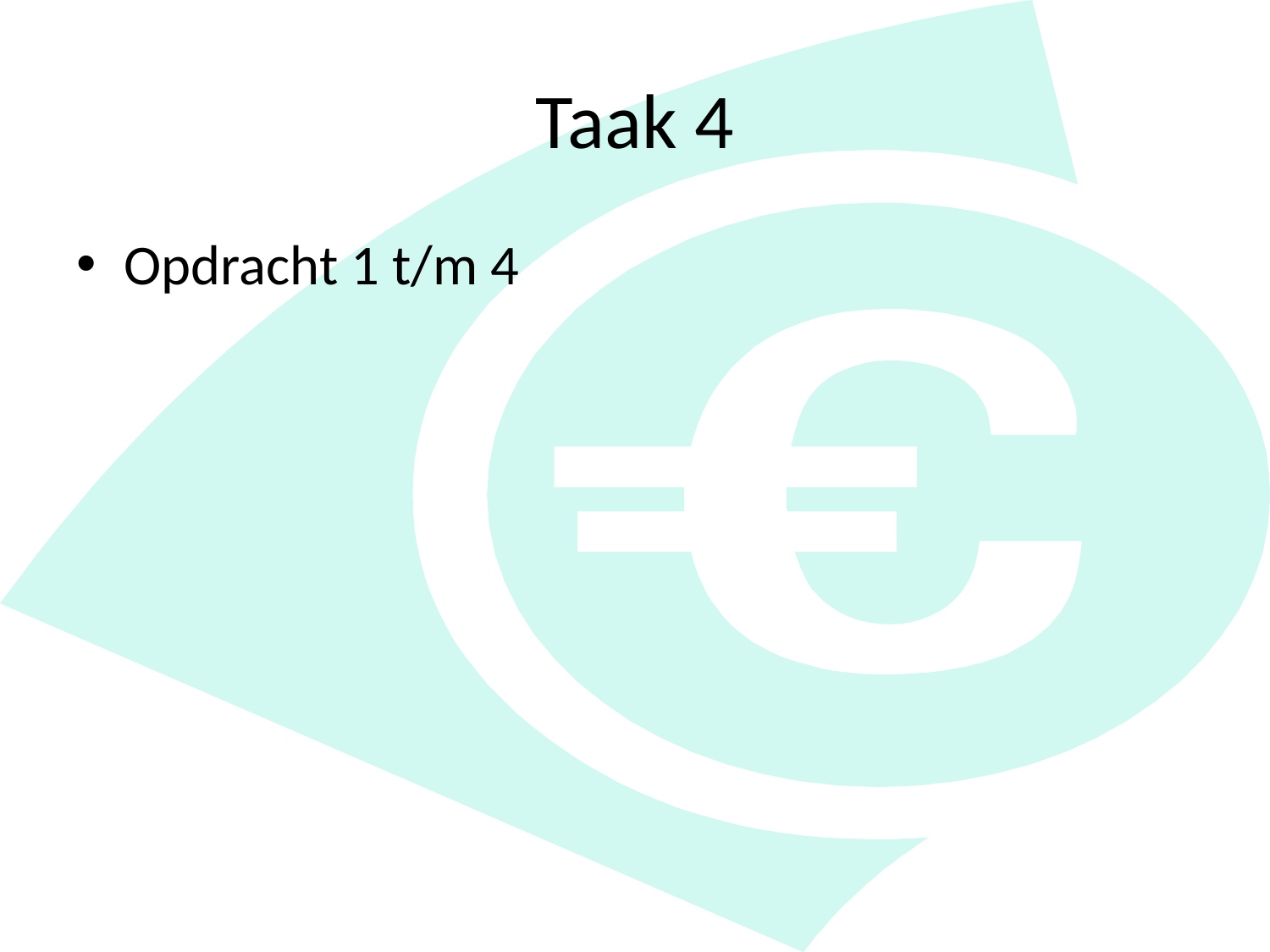

# Taak 4
Opdracht 1 t/m 4